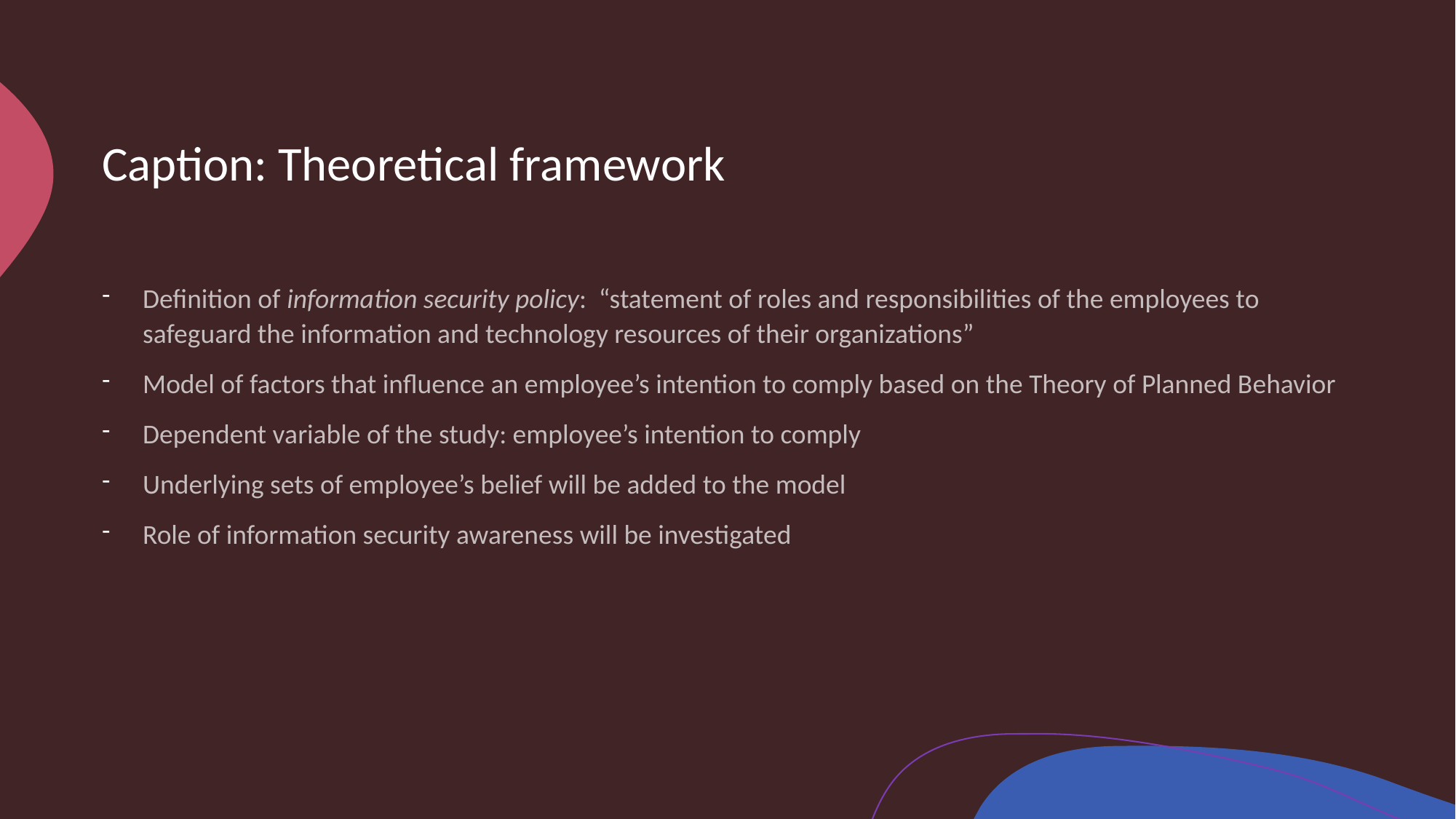

# Caption: Theoretical framework
Definition of information security policy:  “statement of roles and responsibilities of the employees to safeguard the information and technology resources of their organizations”
Model of factors that influence an employee’s intention to comply based on the Theory of Planned Behavior
Dependent variable of the study: employee’s intention to comply
Underlying sets of employee’s belief will be added to the model
Role of information security awareness will be investigated